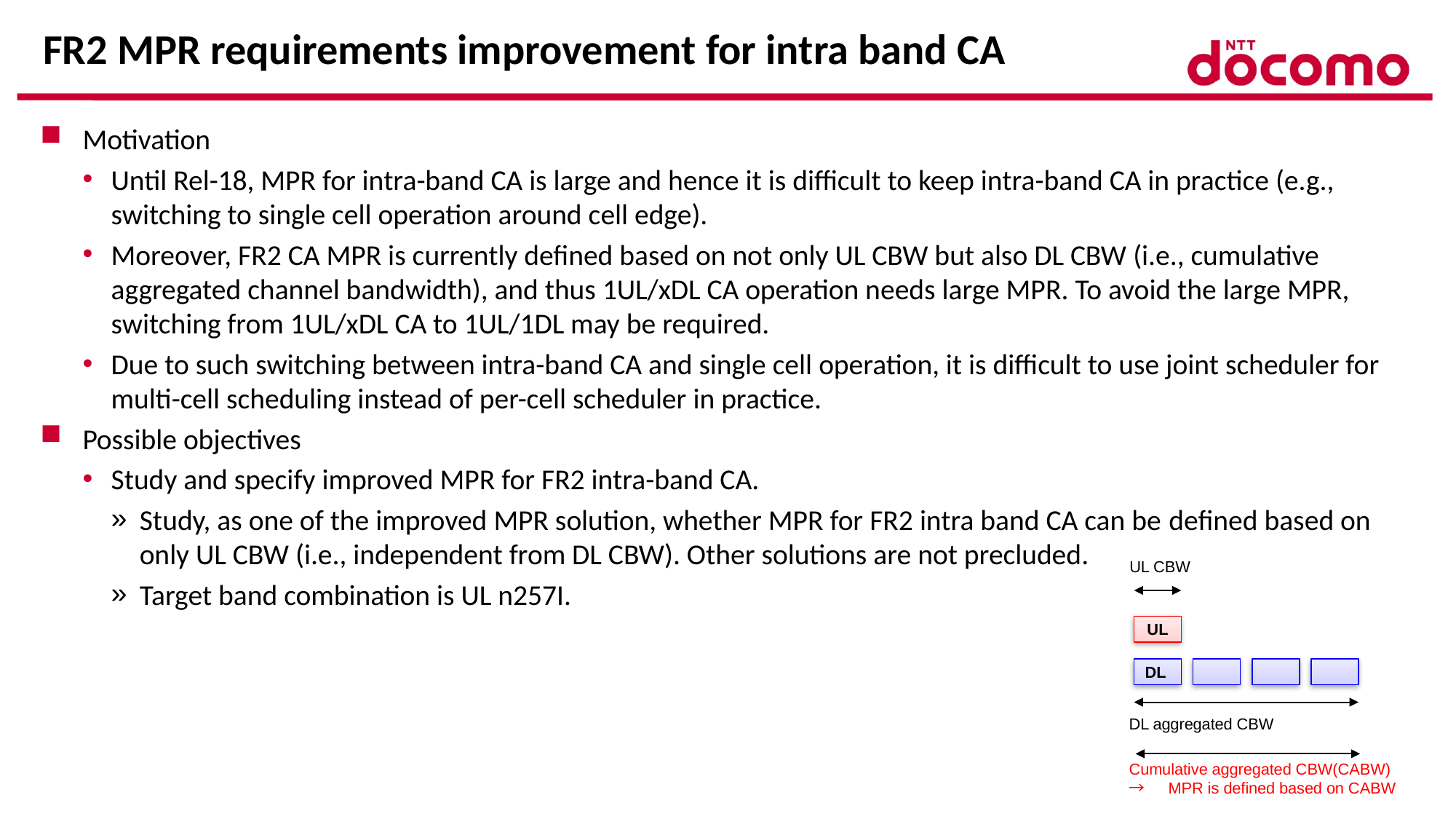

# FR2 MPR requirements improvement for intra band CA
Motivation
Until Rel-18, MPR for intra-band CA is large and hence it is difficult to keep intra-band CA in practice (e.g., switching to single cell operation around cell edge).
Moreover, FR2 CA MPR is currently defined based on not only UL CBW but also DL CBW (i.e., cumulative aggregated channel bandwidth), and thus 1UL/xDL CA operation needs large MPR. To avoid the large MPR, switching from 1UL/xDL CA to 1UL/1DL may be required.
Due to such switching between intra-band CA and single cell operation, it is difficult to use joint scheduler for multi-cell scheduling instead of per-cell scheduler in practice.
Possible objectives
Study and specify improved MPR for FR2 intra-band CA.
Study, as one of the improved MPR solution, whether MPR for FR2 intra band CA can be defined based on only UL CBW (i.e., independent from DL CBW). Other solutions are not precluded.
Target band combination is UL n257I.

UL CBW
UL
DL

DL aggregated CBW
Cumulative aggregated CBW(CABW)
→　MPR is defined based on CABW